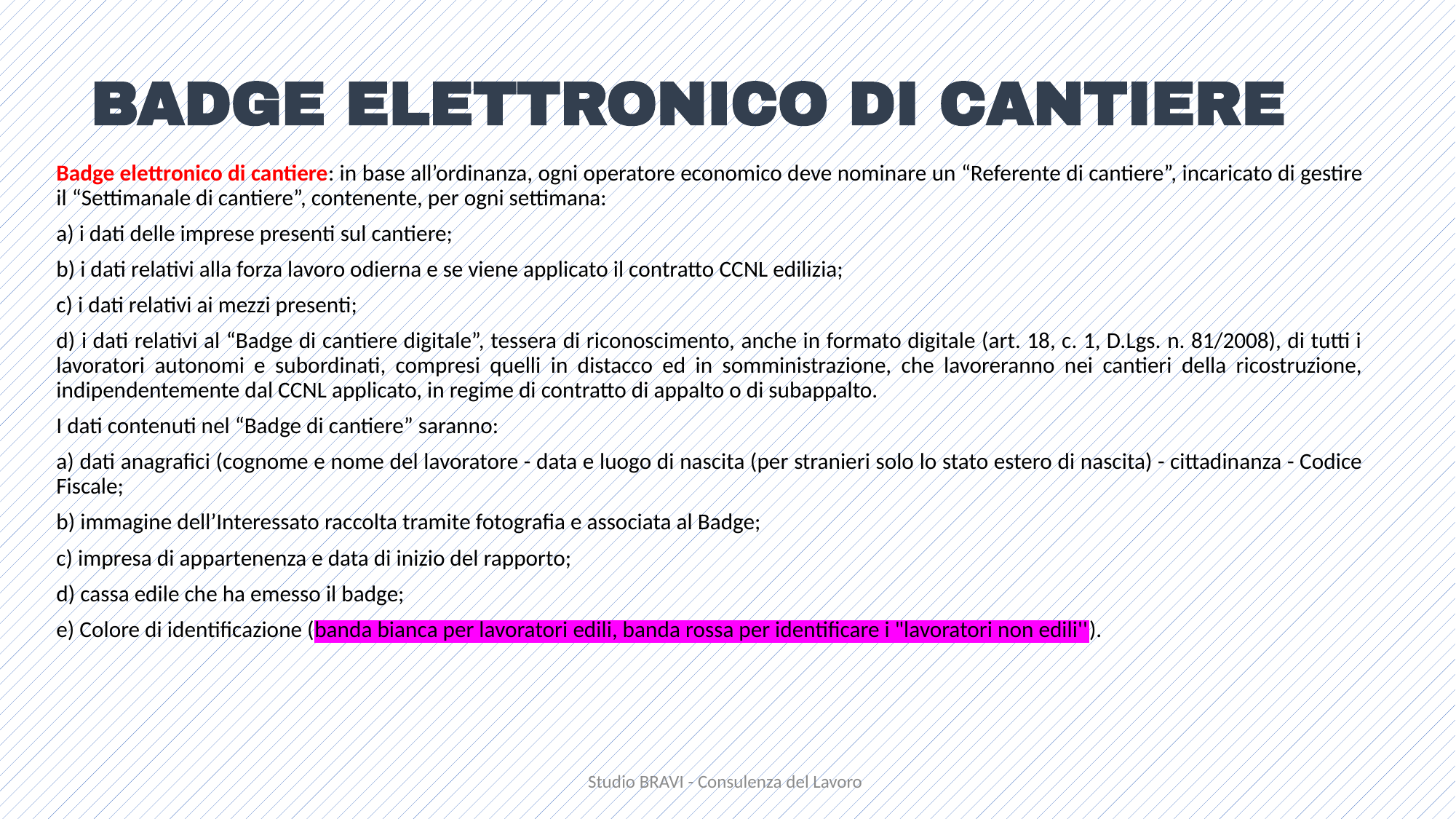

# BADGE ELETTRONICO DI CANTIERE
Badge elettronico di cantiere: in base all’ordinanza, ogni operatore economico deve nominare un “Referente di cantiere”, incaricato di gestire il “Settimanale di cantiere”, contenente, per ogni settimana:
a) i dati delle imprese presenti sul cantiere;
b) i dati relativi alla forza lavoro odierna e se viene applicato il contratto CCNL edilizia;
c) i dati relativi ai mezzi presenti;
d) i dati relativi al “Badge di cantiere digitale”, tessera di riconoscimento, anche in formato digitale (art. 18, c. 1, D.Lgs. n. 81/2008), di tutti i lavoratori autonomi e subordinati, compresi quelli in distacco ed in somministrazione, che lavoreranno nei cantieri della ricostruzione, indipendentemente dal CCNL applicato, in regime di contratto di appalto o di subappalto.
I dati contenuti nel “Badge di cantiere” saranno:
a) dati anagrafici (cognome e nome del lavoratore - data e luogo di nascita (per stranieri solo lo stato estero di nascita) - cittadinanza - Codice Fiscale;
b) immagine dell’Interessato raccolta tramite fotografia e associata al Badge;
c) impresa di appartenenza e data di inizio del rapporto;
d) cassa edile che ha emesso il badge;
e) Colore di identificazione (banda bianca per lavoratori edili, banda rossa per identificare i "lavoratori non edili'').
Studio BRAVI - Consulenza del Lavoro